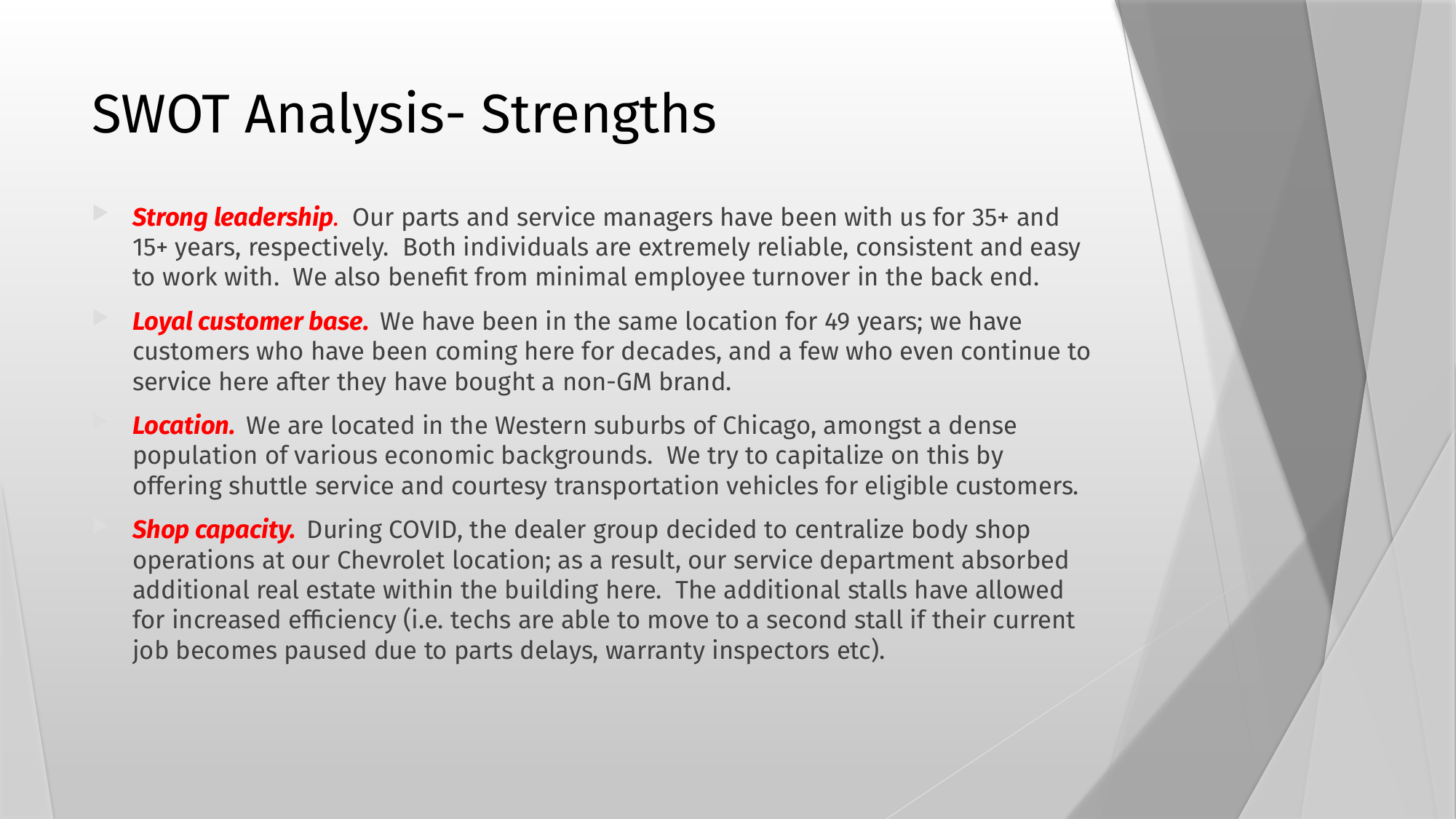

# SWOT Analysis- Strengths
Strong leadership.  Our parts and service managers have been with us for 35+ and 15+ years, respectively.  Both individuals are extremely reliable, consistent and easy to work with.  We also benefit from minimal employee turnover in the back end.
Loyal customer base.  We have been in the same location for 49 years; we have customers who have been coming here for decades, and a few who even continue to service here after they have bought a non-GM brand.
Location.  We are located in the Western suburbs of Chicago, amongst a dense population of various economic backgrounds.  We try to capitalize on this by offering shuttle service and courtesy transportation vehicles for eligible customers.
Shop capacity.  During COVID, the dealer group decided to centralize body shop operations at our Chevrolet location; as a result, our service department absorbed additional real estate within the building here.  The additional stalls have allowed for increased efficiency (i.e. techs are able to move to a second stall if their current job becomes paused due to parts delays, warranty inspectors etc).